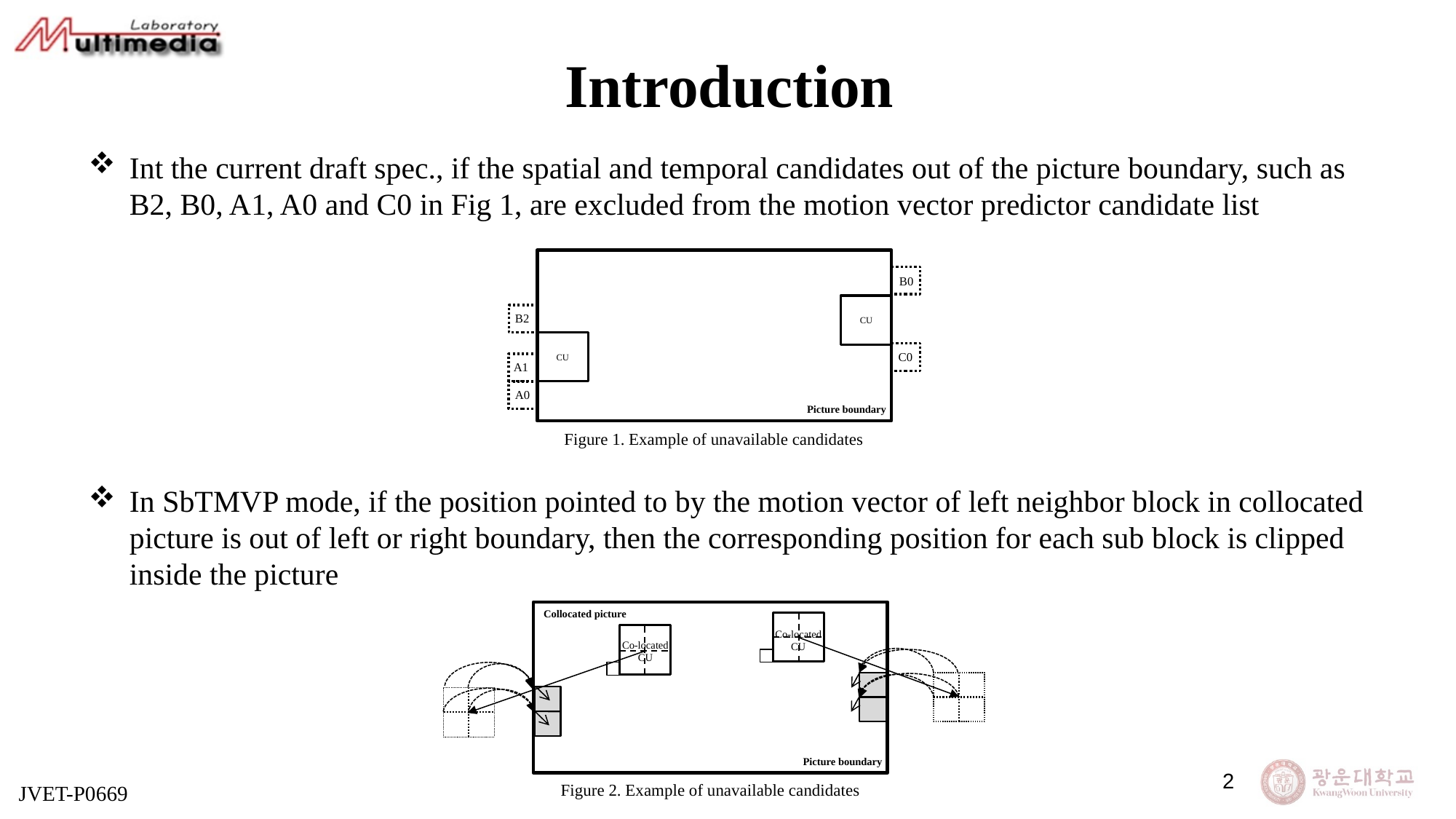

# Introduction
Int the current draft spec., if the spatial and temporal candidates out of the picture boundary, such as B2, B0, A1, A0 and C0 in Fig 1, are excluded from the motion vector predictor candidate list

In SbTMVP mode, if the position pointed to by the motion vector of left neighbor block in collocated picture is out of left or right boundary, then the corresponding position for each sub block is clipped inside the picture

B0
CU

B2
CU

C0

A1

A0
Picture boundary
Figure 1. Example of unavailable candidates
Collocated picture

Co-located
CU

Co-located
CU

Picture boundary
2
Figure 2. Example of unavailable candidates